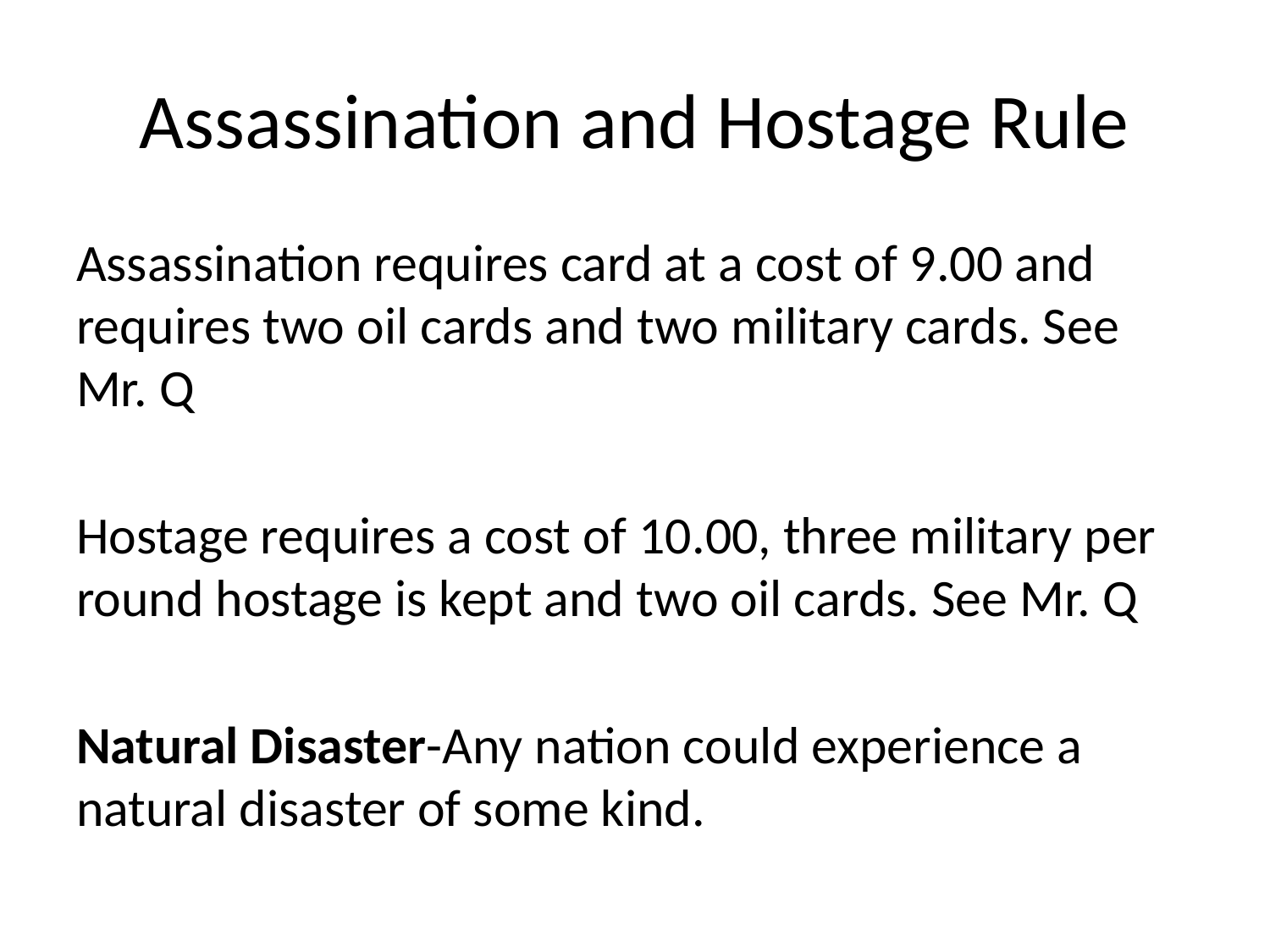

# Assassination and Hostage Rule
Assassination requires card at a cost of 9.00 and requires two oil cards and two military cards. See Mr. Q

Hostage requires a cost of 10.00, three military per round hostage is kept and two oil cards. See Mr. Q

Natural Disaster-Any nation could experience a natural disaster of some kind.